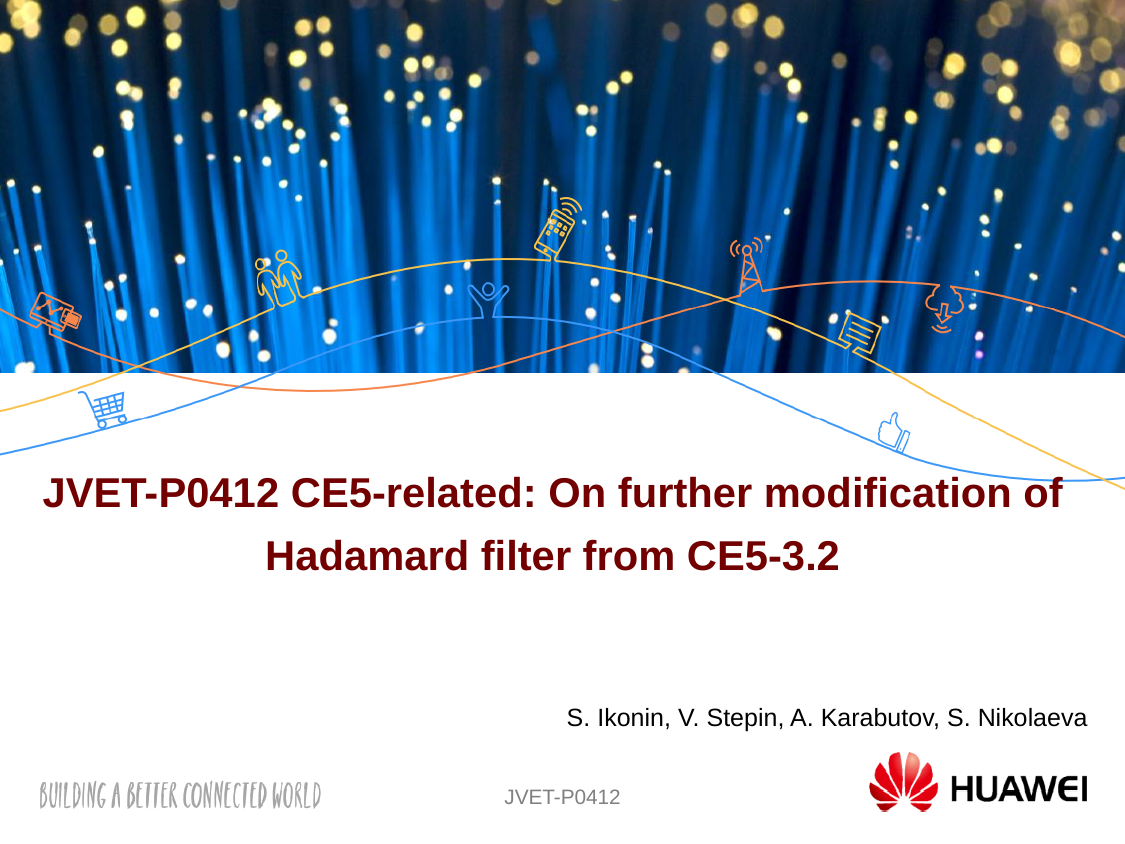

# JVET-P0412 CE5-related: On further modification of Hadamard filter from CE5-3.2
S. Ikonin, V. Stepin, A. Karabutov, S. Nikolaeva